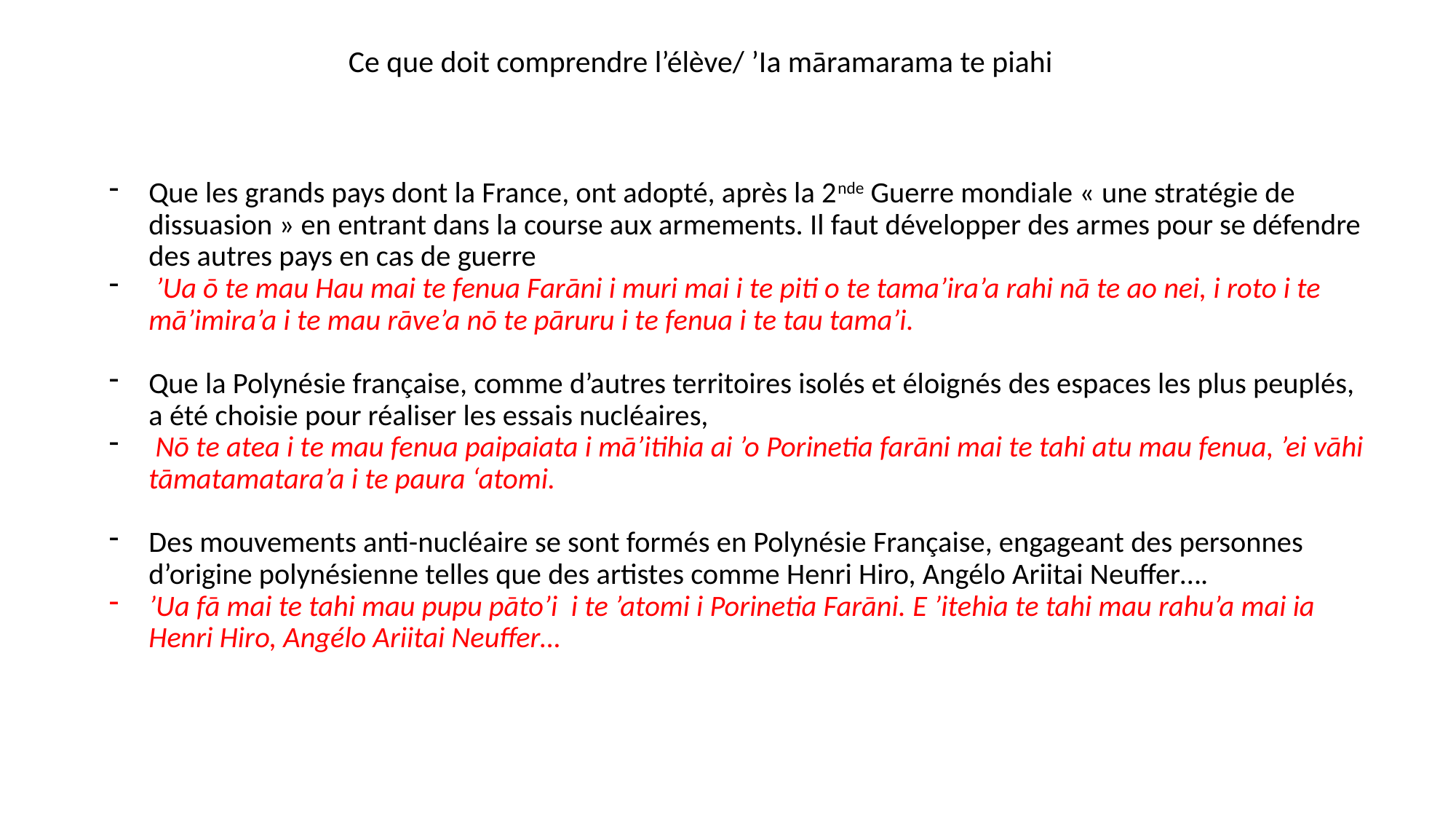

# Ce que doit comprendre l’élève/ ’Ia māramarama te piahi
Que les grands pays dont la France, ont adopté, après la 2nde Guerre mondiale « une stratégie de dissuasion » en entrant dans la course aux armements. Il faut développer des armes pour se défendre des autres pays en cas de guerre
 ’Ua ō te mau Hau mai te fenua Farāni i muri mai i te piti o te tama’ira’a rahi nā te ao nei, i roto i te mā’imira’a i te mau rāve’a nō te pāruru i te fenua i te tau tama’i.

Que la Polynésie française, comme d’autres territoires isolés et éloignés des espaces les plus peuplés, a été choisie pour réaliser les essais nucléaires,
 Nō te atea i te mau fenua paipaiata i mā’itihia ai ’o Porinetia farāni mai te tahi atu mau fenua, ’ei vāhi tāmatamatara’a i te paura ‘atomi.

Des mouvements anti-nucléaire se sont formés en Polynésie Française, engageant des personnes d’origine polynésienne telles que des artistes comme Henri Hiro, Angélo Ariitai Neuffer….
’Ua fā mai te tahi mau pupu pāto’i  i te ’atomi i Porinetia Farāni. E ’itehia te tahi mau rahu’a mai ia Henri Hiro, Angélo Ariitai Neuffer…